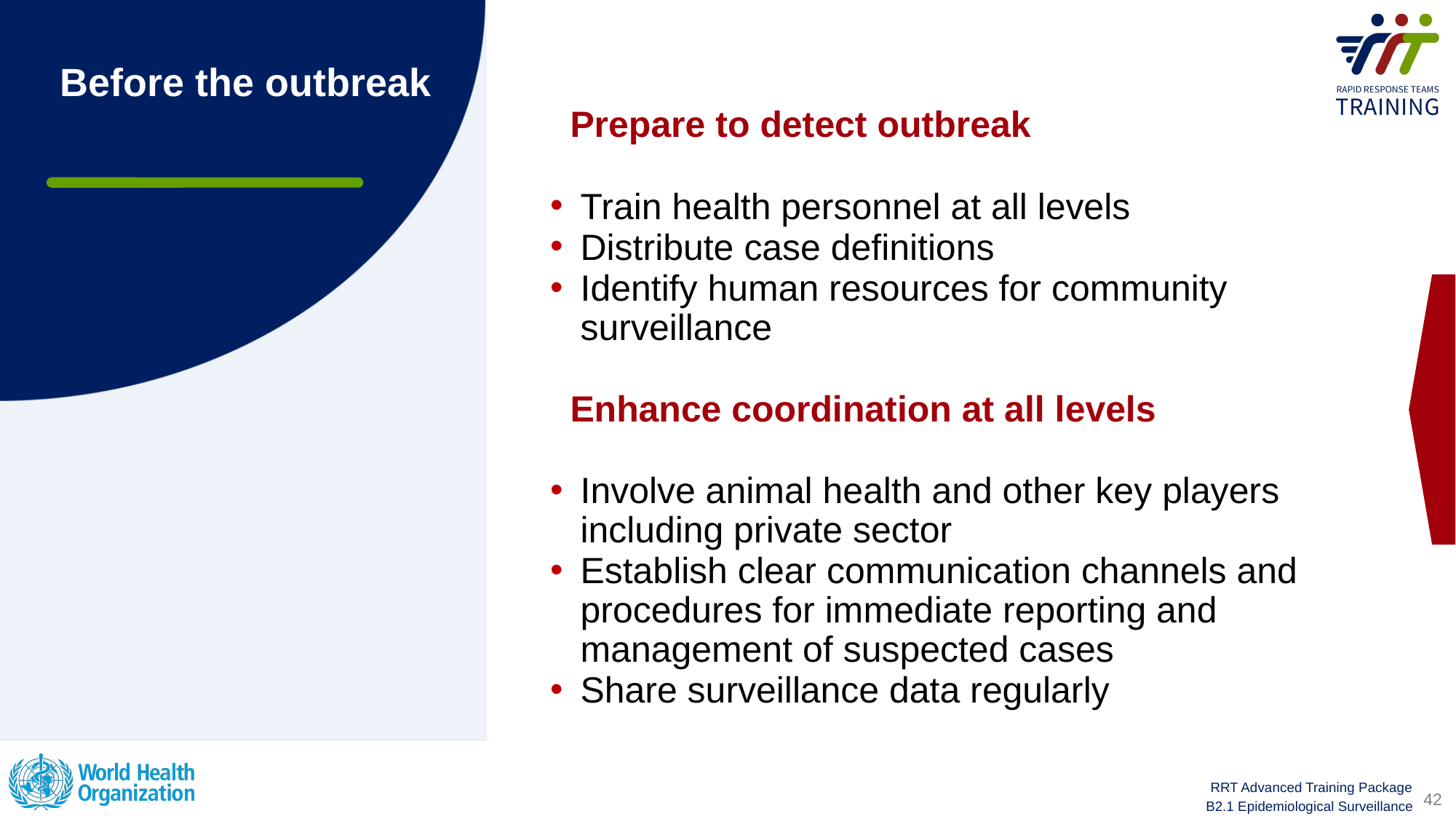

# Before the outbreak
Prepare to detect outbreak

Train health personnel at all levels
Distribute case definitions
Identify human resources for community surveillance

Enhance coordination at all levels

Involve animal health and other key players including private sector
Establish clear communication channels and procedures for immediate reporting and management of suspected cases
Share surveillance data regularly